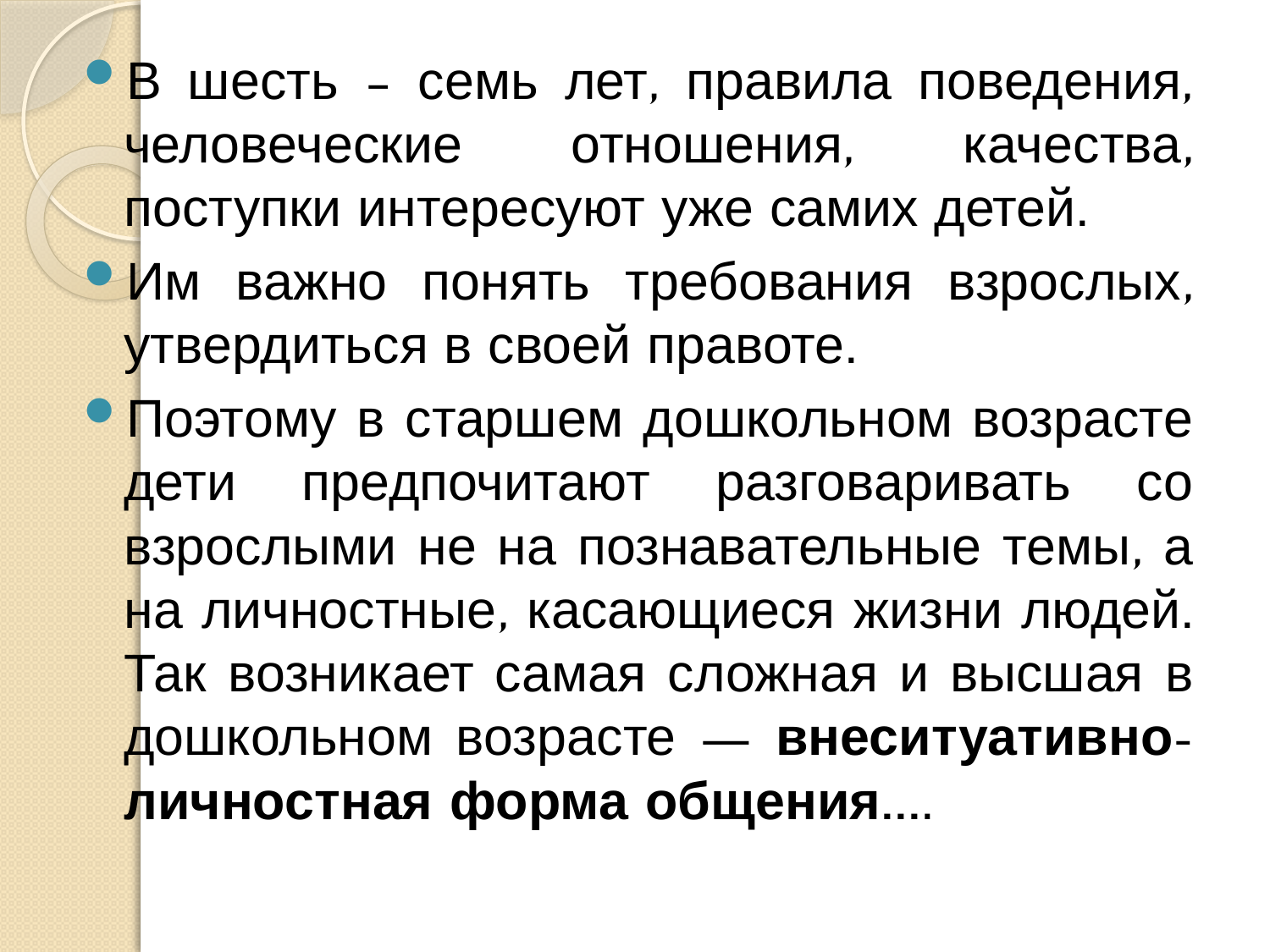

В шесть – семь лет, правила поведения, человеческие отношения, качества, поступки интересуют уже самих детей.
Им важно понять требования взрослых, утвердиться в своей правоте.
Поэтому в старшем дошкольном возрасте дети предпочитают разговаривать со взрослыми не на познавательные темы, а на личностные, касающиеся жизни людей. Так возникает самая сложная и высшая в дошкольном возрасте — внеситуативно-личностная форма общения....